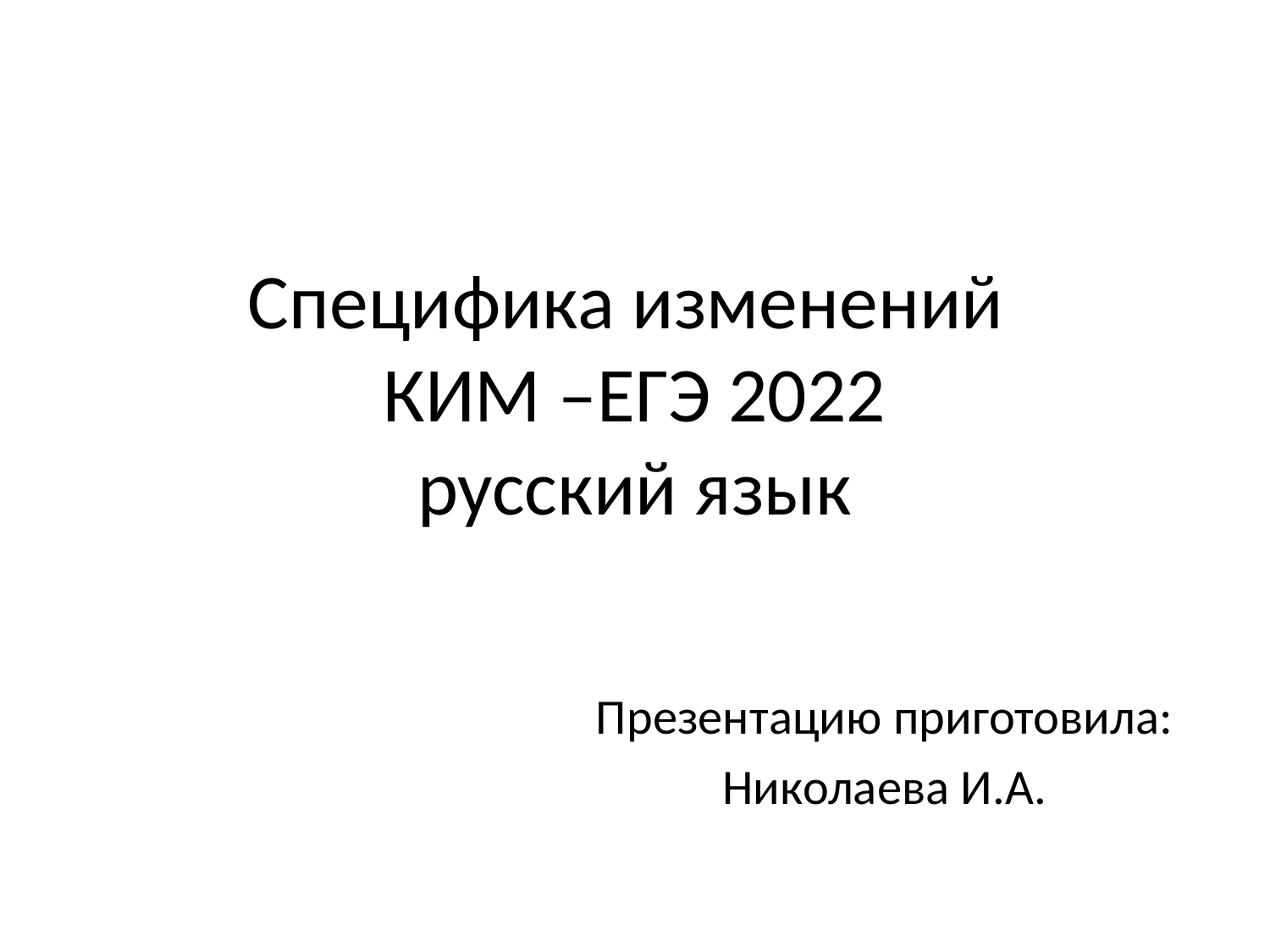

# Специфика изменений КИМ –ЕГЭ 2022 русский язык

Презентацию приготовила:
Николаева И.А.